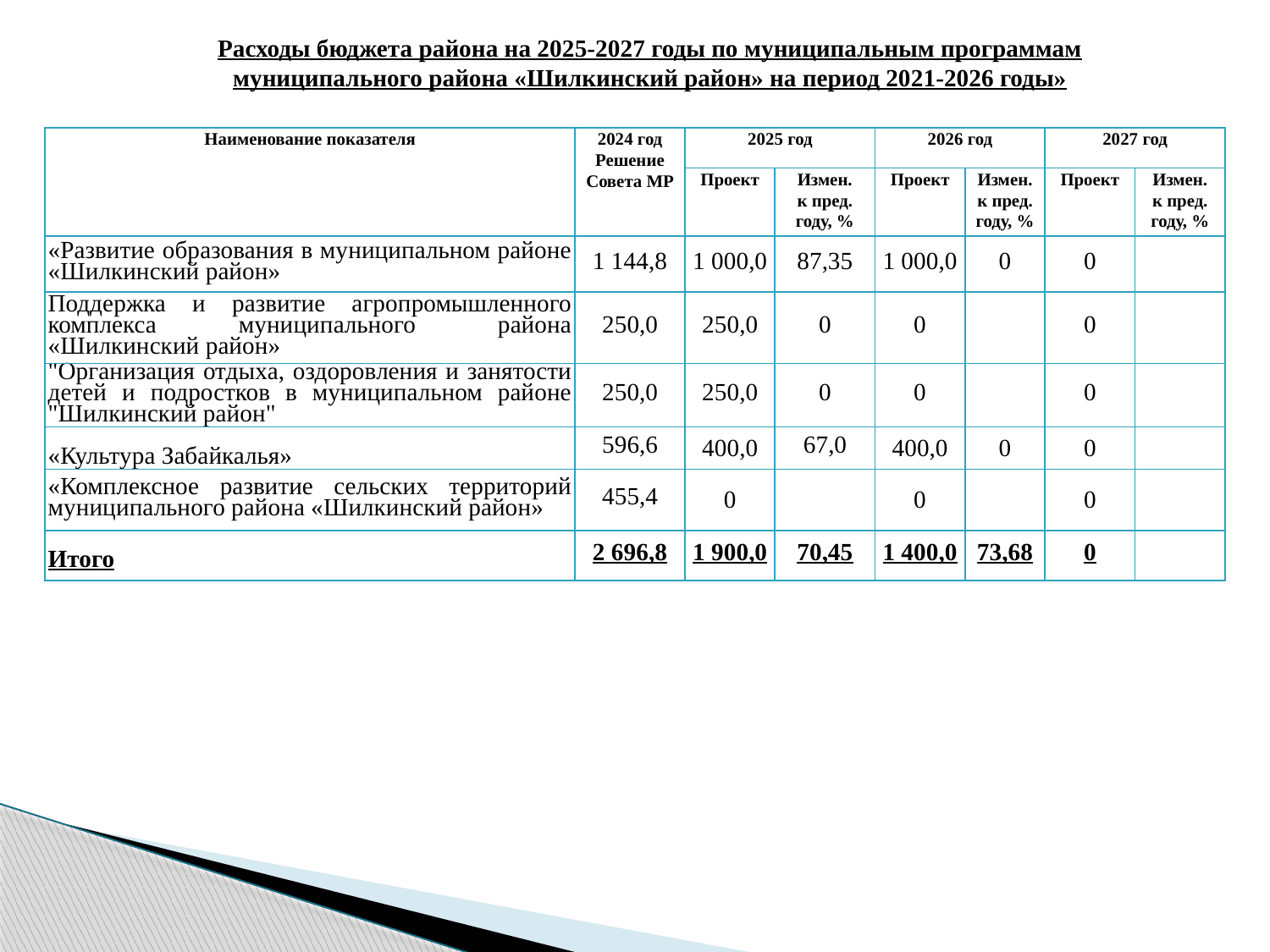

Расходы бюджета района на 2025-2027 годы по муниципальным программам
муниципального района «Шилкинский район» на период 2021-2026 годы»

| Наименование показателя | 2024 год Решение Совета МР | 2025 год |  | 2026 год |  | 2027 год |  |
| --- | --- | --- | --- | --- | --- | --- | --- |
|  |  | Проект | Измен. к пред. году, % | Проект | Измен. к пред. году, % | Проект | Измен. к пред. году, % |
| «Развитие образования в муниципальном районе «Шилкинский район» | 1 144,8 | 1 000,0 | 87,35 | 1 000,0 | 0 | 0 |  |
| Поддержка и развитие агропромышленного комплекса муниципального района «Шилкинский район» | 250,0 | 250,0 | 0 | 0 |  | 0 |  |
| "Организация отдыха, оздоровления и занятости детей и подростков в муниципальном районе "Шилкинский район" | 250,0 | 250,0 | 0 | 0 |  | 0 |  |
| «Культура Забайкалья» | 596,6 | 400,0 | 67,0 | 400,0 | 0 | 0 |  |
| «Комплексное развитие сельских территорий муниципального района «Шилкинский район» | 455,4 | 0 |  | 0 |  | 0 |  |
| Итого | 2 696,8 | 1 900,0 | 70,45 | 1 400,0 | 73,68 | 0 |  |